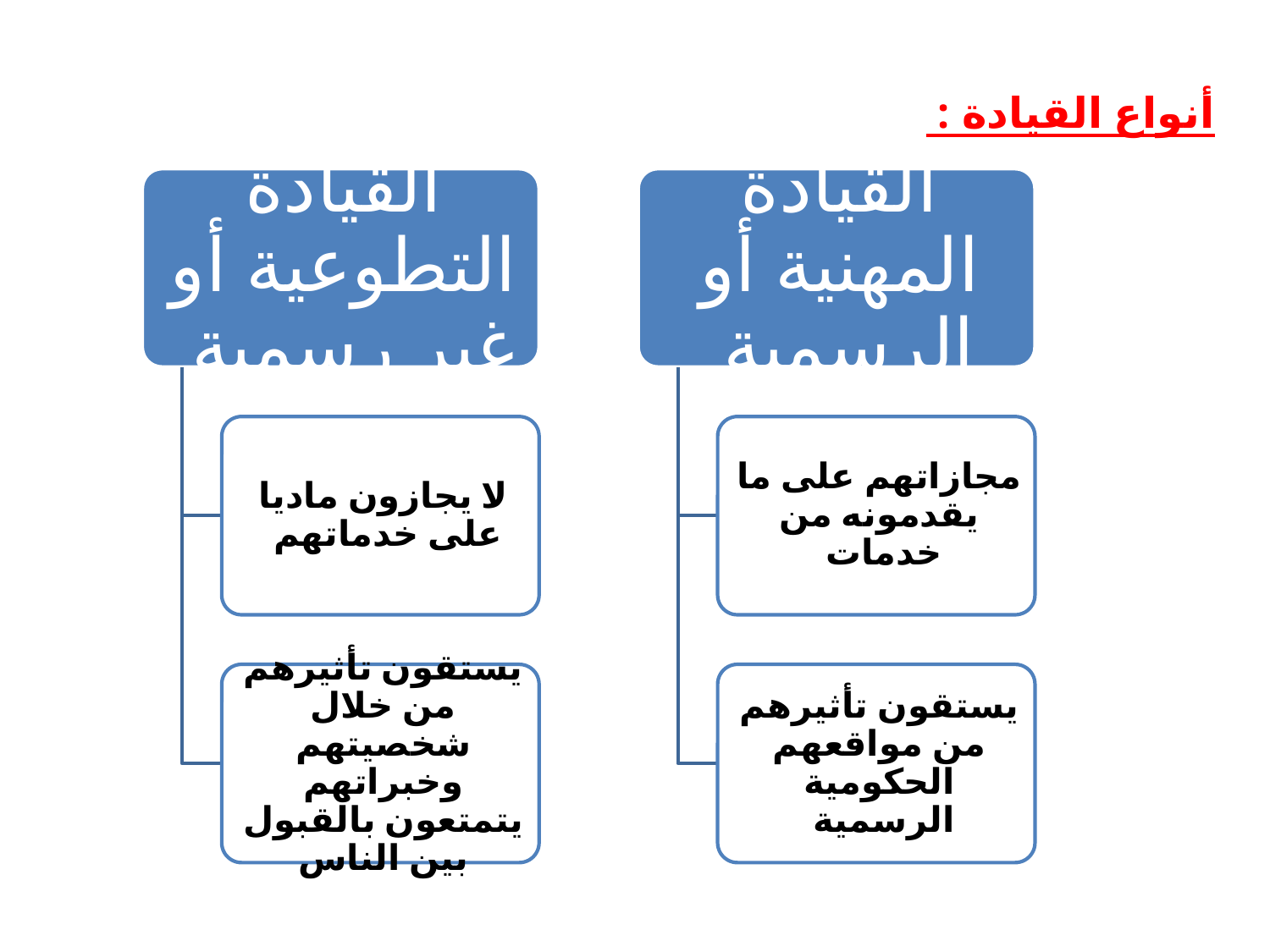

أنواع القيادة :
القيادة التطوعية أو غير رسمية
لا يجازون ماديا على خدماتهم
يستقون تأثيرهم من خلال شخصيتهم وخبراتهم يتمتعون بالقبول بين الناس
القيادة المهنية أو الرسمية
مجازاتهم على ما يقدمونه من خدمات
يستقون تأثيرهم من مواقعهم الحكومية الرسمية